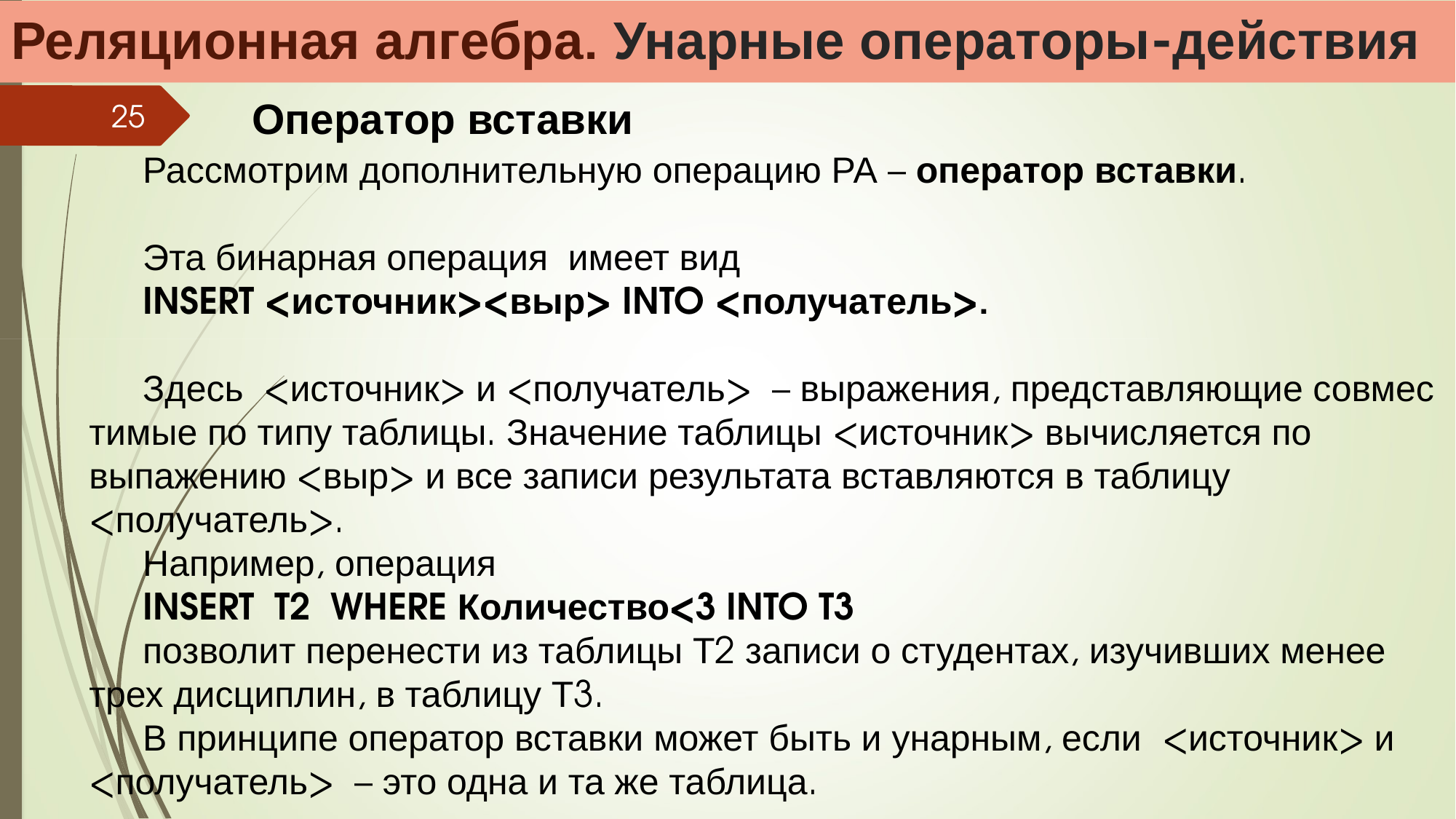

Реляционная алгебра. Унарные операторы-действия
Оператор вставки
25
Рассмотрим дополнительную операцию РА – оператор вставки.

Эта би­нарная операция  имеет вид
INSERT <источник><выр> INTO <получатель>.

Здесь  <источник> и <получатель>  – выражения, представляющие совмес­тимые по типу таблицы. Значение таблицы <источник> вычисляется по выпажению <выр> и все записи результата вставляются в таблицу <получатель>.
Например, операция
INSERT  T2  WHERE Количество<3 INTO T3
позволит перенести из таблицы Т2 записи о студентах, изучивших менее трех дисциплин, в таблицу Т3.
В принципе оператор вставки может быть и унарным, если  <источник> и <получатель>  – это одна и та же таблица.